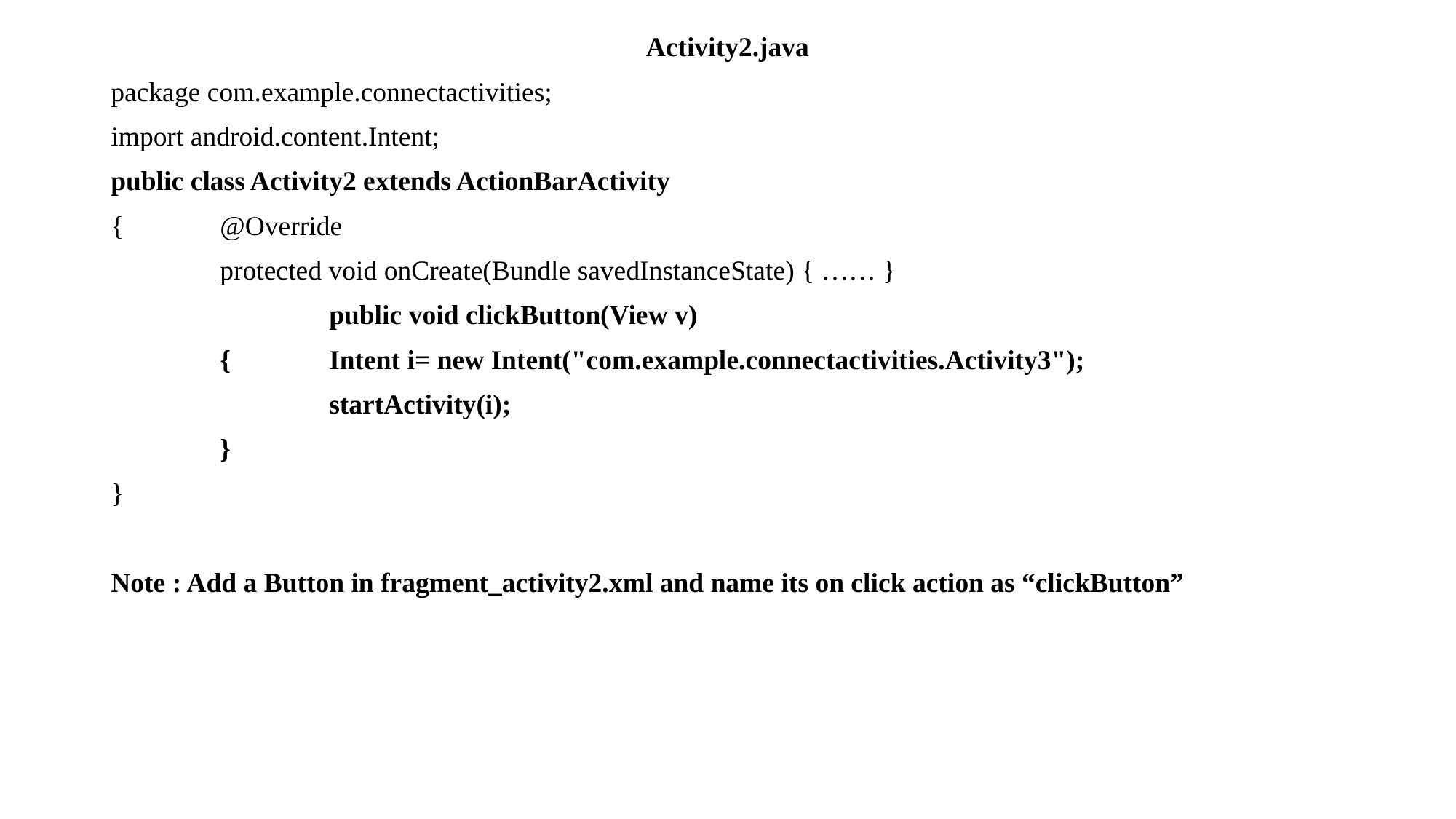

Activity2.java
package com.example.connectactivities;
import android.content.Intent;
public class Activity2 extends ActionBarActivity
{	@Override
	protected void onCreate(Bundle savedInstanceState) { …… }
		public void clickButton(View v)
	{	Intent i= new Intent("com.example.connectactivities.Activity3");
		startActivity(i);
	}
}

Note : Add a Button in fragment_activity2.xml and name its on click action as “clickButton”